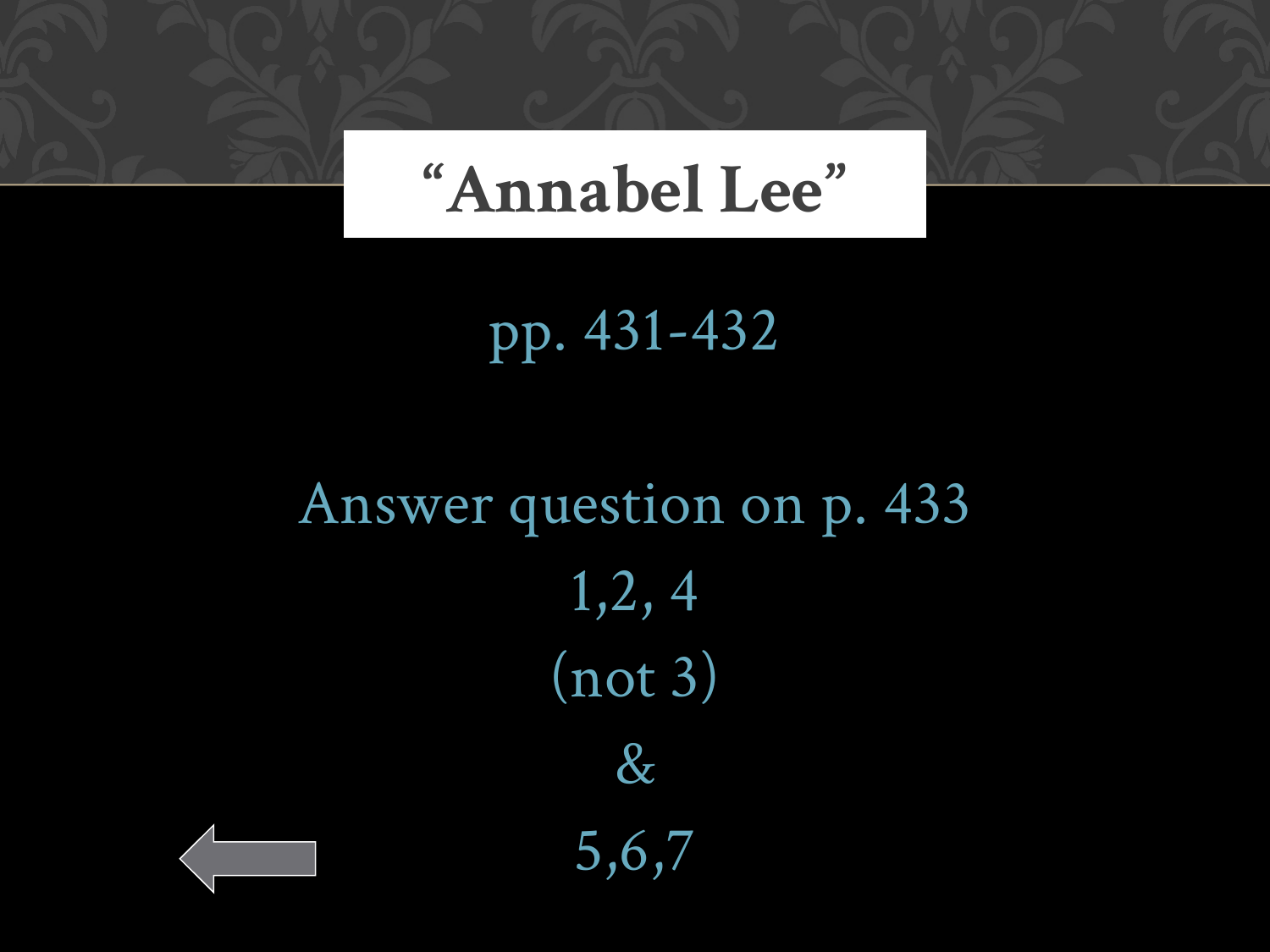

pp. 431-432

Answer question on p. 433
1,2, 4
(not 3)
&
5,6,7
# “Annabel Lee”